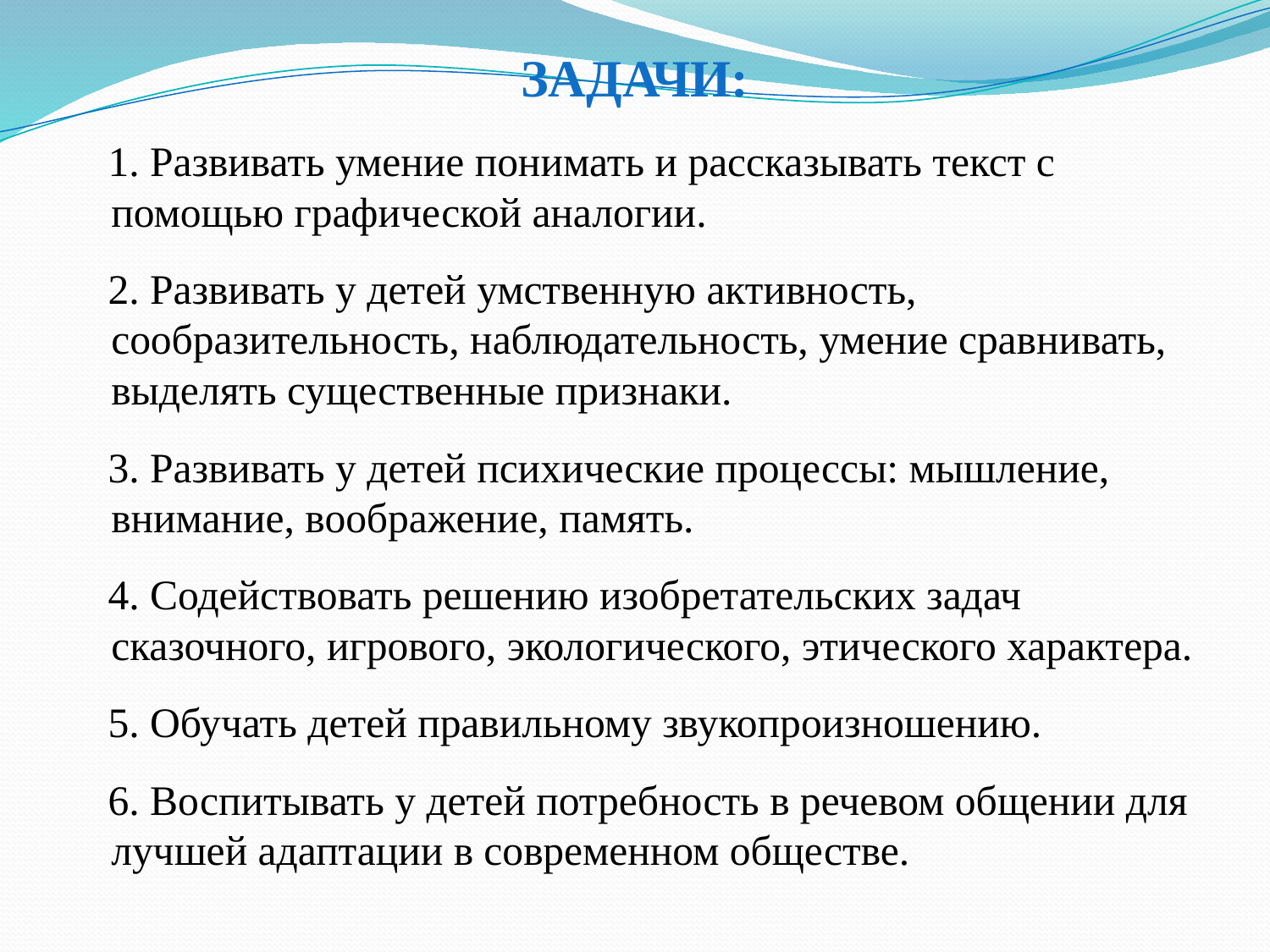

# ЗАДАЧИ:

   1. Развивать умение понимать и рассказывать текст с помощью графической аналогии.

   2. Развивать у детей умственную активность, сообразительность, наблюдательность, умение сравнивать, выделять существенные признаки.

   3. Развивать у детей психические процессы: мышление, внимание, воображение, память.

   4. Содействовать решению изобретательских задач сказочного, игрового, экологического, этического характера.

   5. Обучать детей правильному звукопроизношению.

   6. Воспитывать у детей потребность в речевом общении для лучшей адаптации в современном обществе.